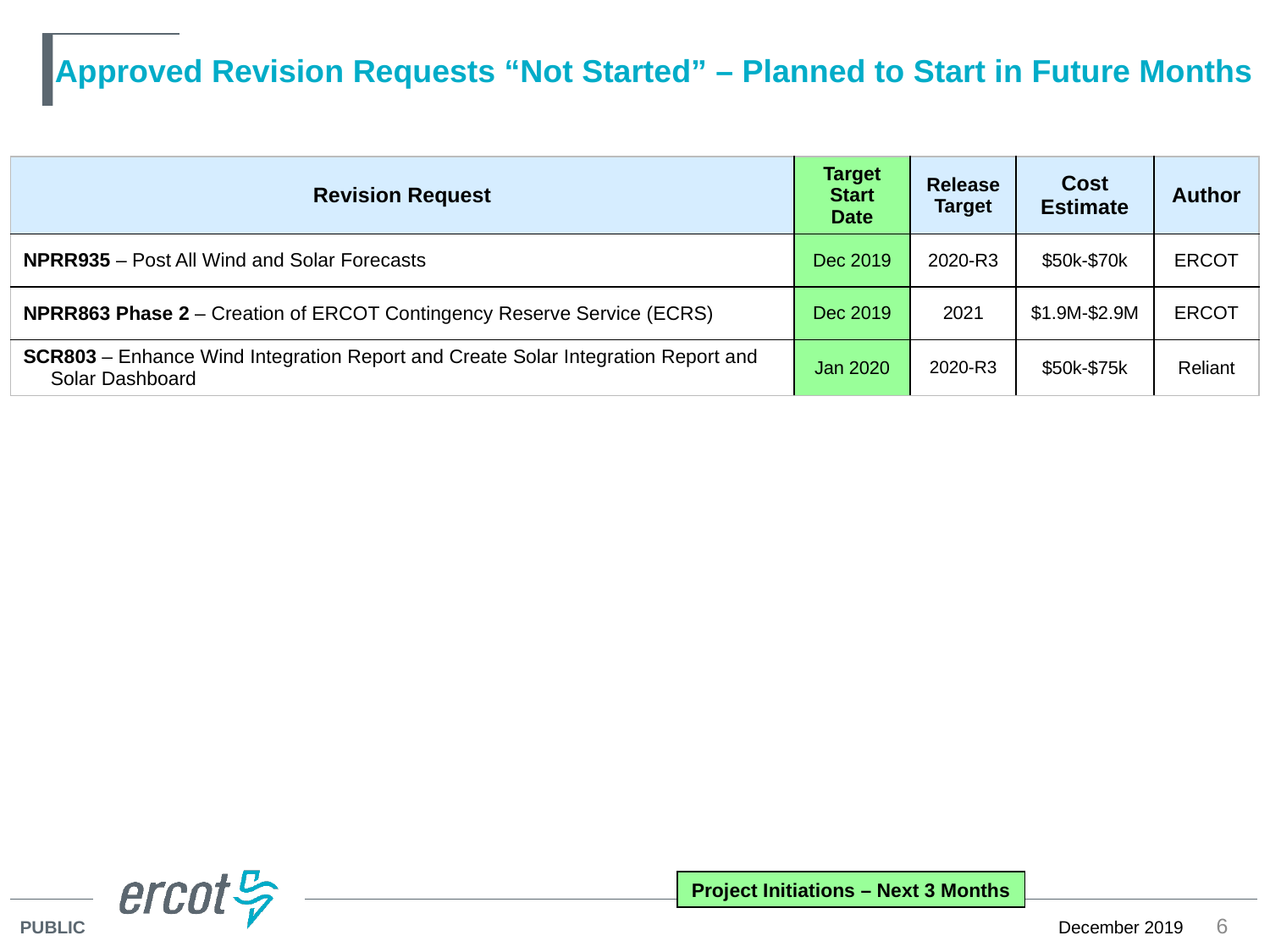

# Approved Revision Requests “Not Started” – Planned to Start in Future Months
| Revision Request | Target Start Date | Release Target | Cost Estimate | Author |
| --- | --- | --- | --- | --- |
| NPRR935 – Post All Wind and Solar Forecasts | Dec 2019 | 2020-R3 | $50k-$70k | ERCOT |
| NPRR863 Phase 2 – Creation of ERCOT Contingency Reserve Service (ECRS) | Dec 2019 | 2021 | $1.9M-$2.9M | ERCOT |
| SCR803 – Enhance Wind Integration Report and Create Solar Integration Report and Solar Dashboard | Jan 2020 | 2020-R3 | $50k-$75k | Reliant |
Project Initiations – Next 3 Months
6